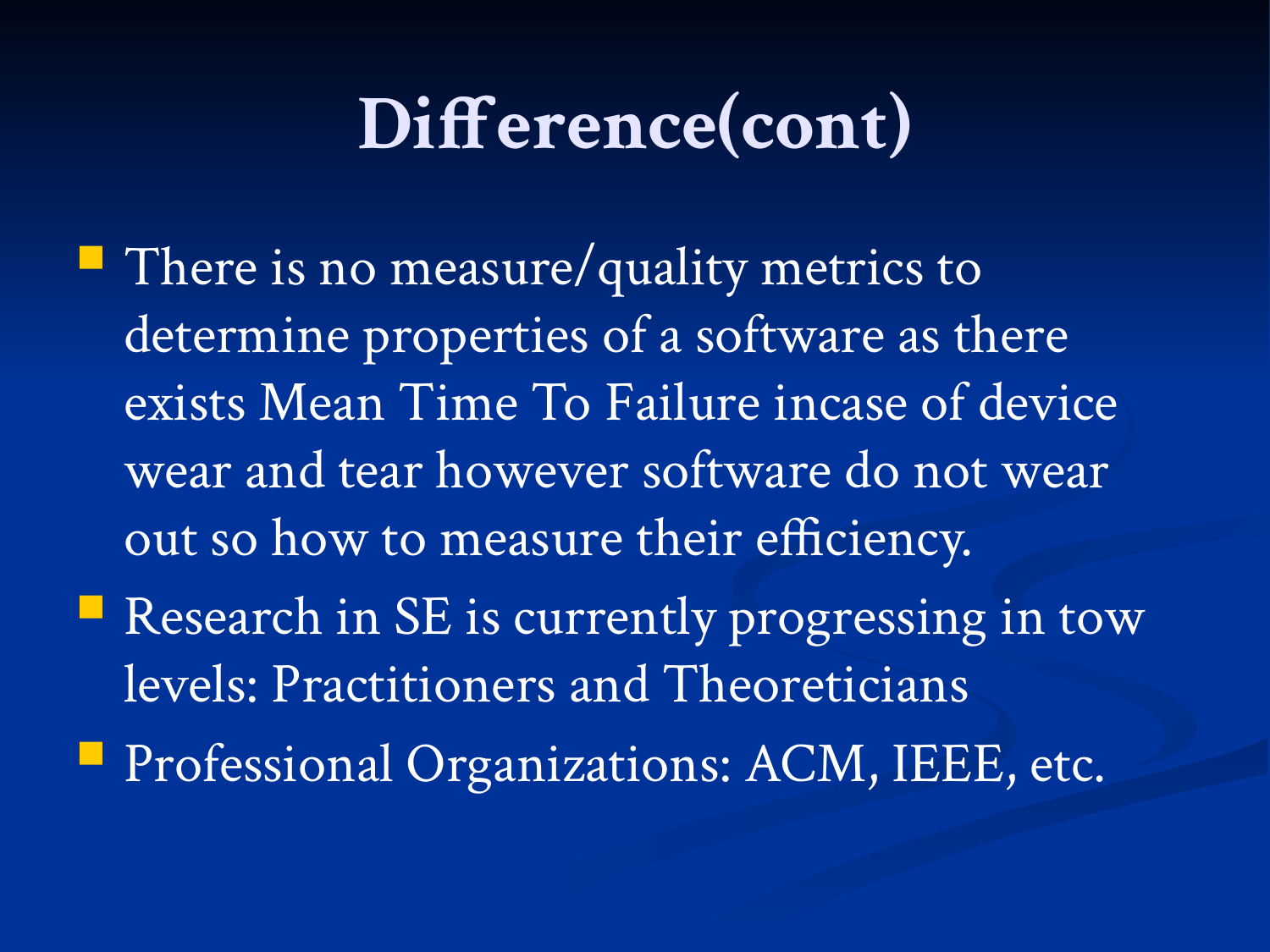

# Difference(cont)
There is no measure/quality metrics to determine properties of a software as there exists Mean Time To Failure incase of device wear and tear however software do not wear out so how to measure their efficiency.
Research in SE is currently progressing in tow levels: Practitioners and Theoreticians
Professional Organizations: ACM, IEEE, etc.